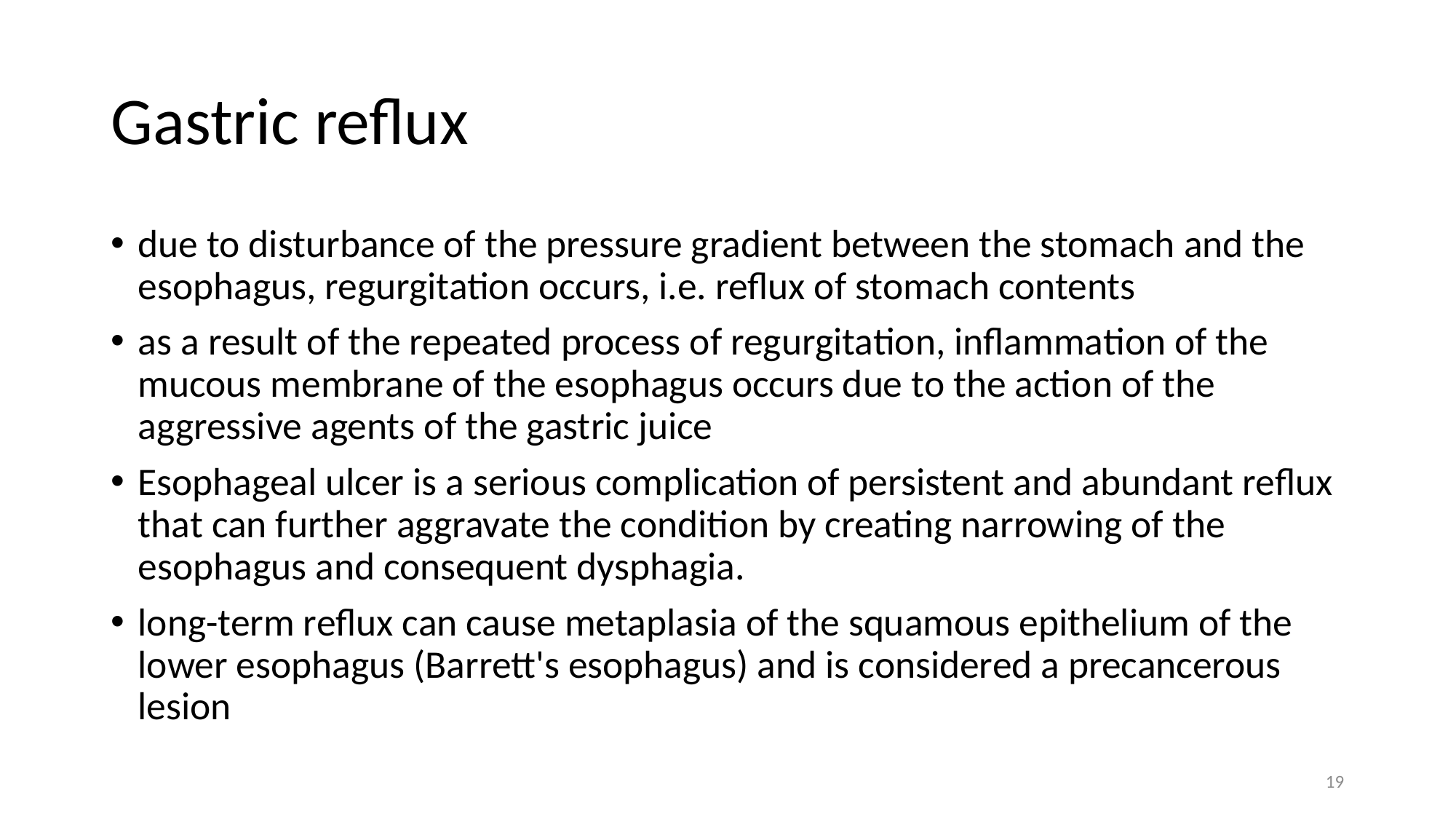

# Gastric reflux
due to disturbance of the pressure gradient between the stomach and the esophagus, regurgitation occurs, i.e. reflux of stomach contents
as a result of the repeated process of regurgitation, inflammation of the mucous membrane of the esophagus occurs due to the action of the aggressive agents of the gastric juice
Esophageal ulcer is a serious complication of persistent and abundant reflux that can further aggravate the condition by creating narrowing of the esophagus and consequent dysphagia.
long-term reflux can cause metaplasia of the squamous epithelium of the lower esophagus (Barrett's esophagus) and is considered a precancerous lesion
19